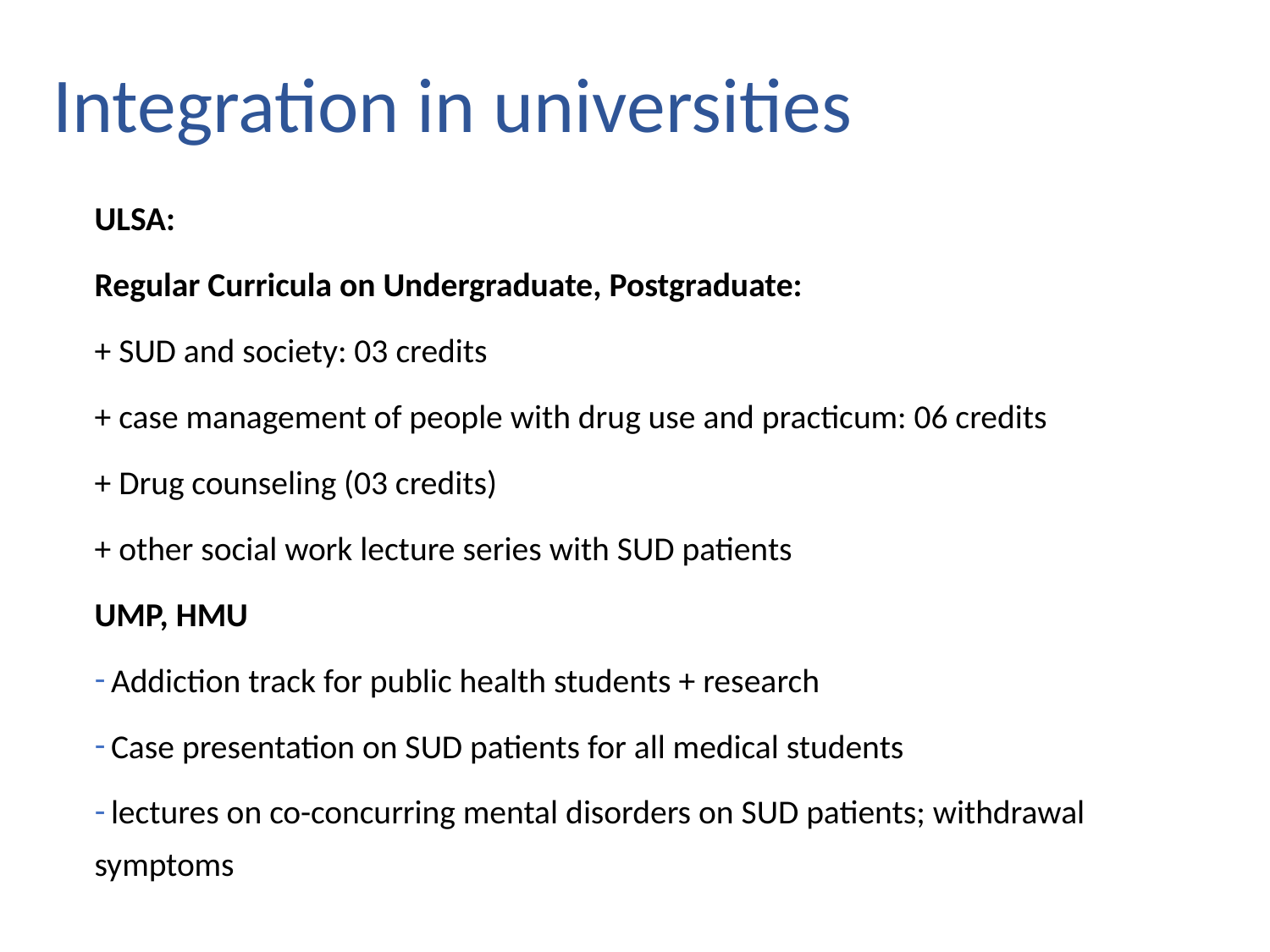

# Integration in universities
ULSA:
Regular Curricula on Undergraduate, Postgraduate:
+ SUD and society: 03 credits
+ case management of people with drug use and practicum: 06 credits
+ Drug counseling (03 credits)
+ other social work lecture series with SUD patients
UMP, HMU
 Addiction track for public health students + research
 Case presentation on SUD patients for all medical students
 lectures on co-concurring mental disorders on SUD patients; withdrawal symptoms